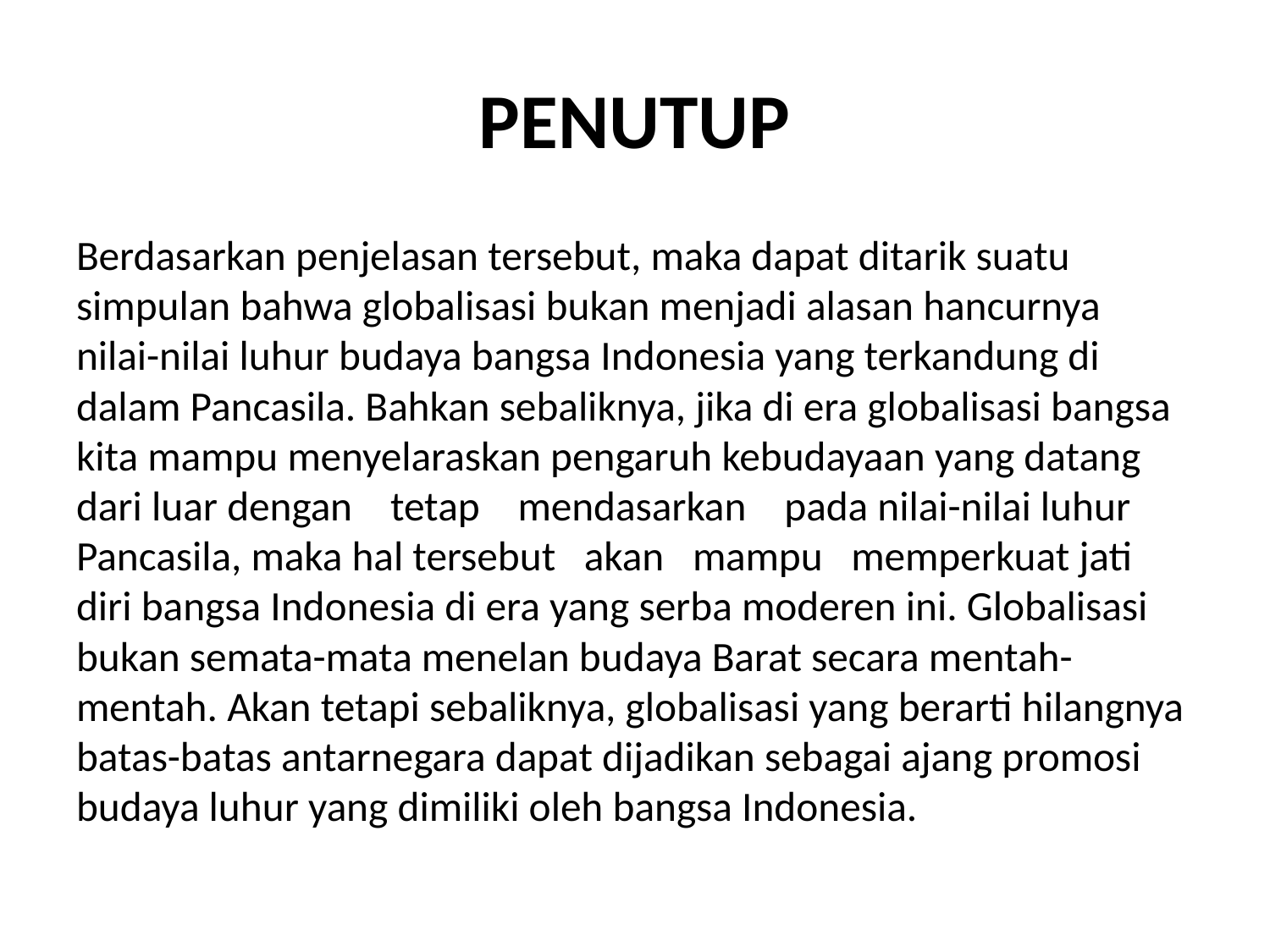

# PENUTUP
Berdasarkan penjelasan tersebut, maka dapat ditarik suatu simpulan bahwa globalisasi bukan menjadi alasan hancurnya nilai-nilai luhur budaya bangsa Indonesia yang terkandung di dalam Pancasila. Bahkan sebaliknya, jika di era globalisasi bangsa kita mampu menyelaraskan pengaruh kebudayaan yang datang dari luar dengan    tetap    mendasarkan    pada nilai-nilai luhur Pancasila, maka hal tersebut   akan   mampu   memperkuat jati diri bangsa Indonesia di era yang serba moderen ini. Globalisasi bukan semata-mata menelan budaya Barat secara mentah-mentah. Akan tetapi sebaliknya, globalisasi yang berarti hilangnya batas-batas antarnegara dapat dijadikan sebagai ajang promosi budaya luhur yang dimiliki oleh bangsa Indonesia.